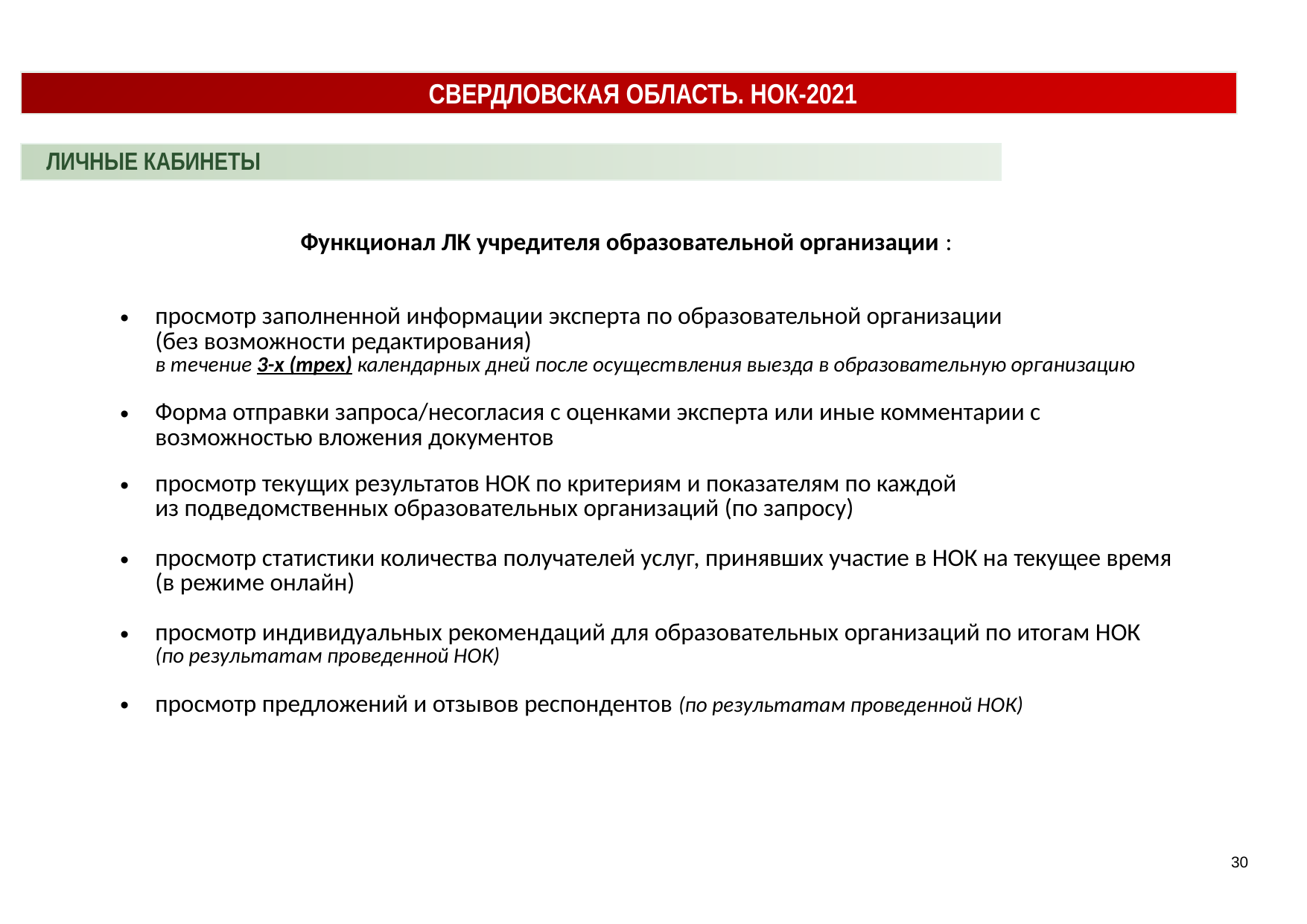

СВЕРДЛОВСКАЯ ОБЛАСТЬ. НОК-2021

ЛИЧНЫЕ КАБИНЕТЫ
| Функционал ЛК учредителя образовательной организации : просмотр заполненной информации эксперта по образовательной организации (без возможности редактирования) в течение 3-х (трех) календарных дней после осуществления выезда в образовательную организацию Форма отправки запроса/несогласия с оценками эксперта или иные комментарии с возможностью вложения документов просмотр текущих результатов НОК по критериям и показателям по каждой из подведомственных образовательных организаций (по запросу) просмотр статистики количества получателей услуг, принявших участие в НОК на текущее время (в режиме онлайн) просмотр индивидуальных рекомендаций для образовательных организаций по итогам НОК (по результатам проведенной НОК) просмотр предложений и отзывов респондентов (по результатам проведенной НОК) |
| --- |
30